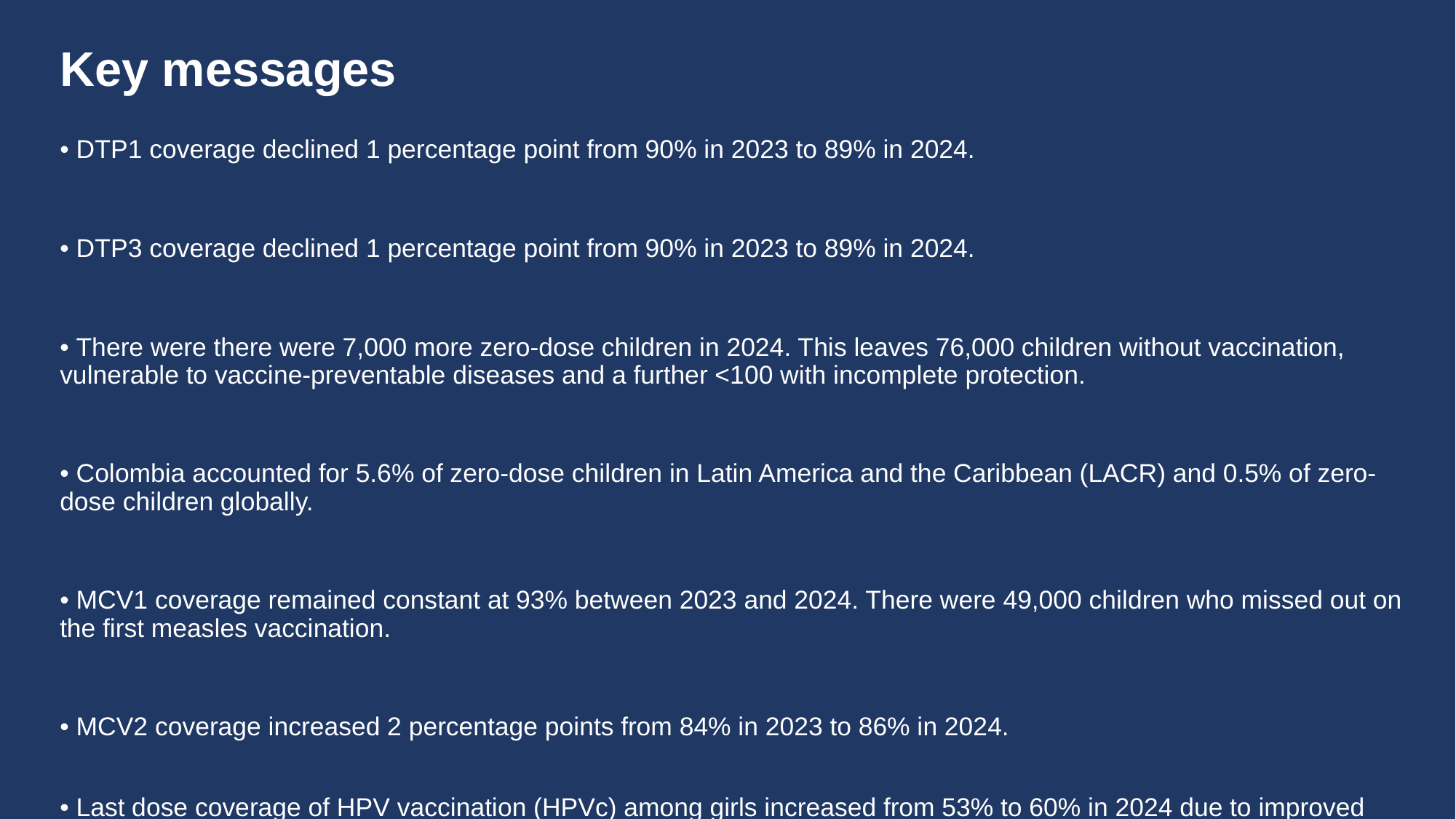

# Key messages
• DTP1 coverage declined 1 percentage point from 90% in 2023 to 89% in 2024.

• DTP3 coverage declined 1 percentage point from 90% in 2023 to 89% in 2024.

• There were there were 7,000 more zero-dose children in 2024. This leaves 76,000 children without vaccination, vulnerable to vaccine-preventable diseases and a further <100 with incomplete protection.

• Colombia accounted for 5.6% of zero-dose children in Latin America and the Caribbean (LACR) and 0.5% of zero-dose children globally.

• MCV1 coverage remained constant at 93% between 2023 and 2024. There were 49,000 children who missed out on the first measles vaccination.

• MCV2 coverage increased 2 percentage points from 84% in 2023 to 86% in 2024.

• Last dose coverage of HPV vaccination (HPVc) among girls increased from 53% to 60% in 2024 due to improved programme performance.